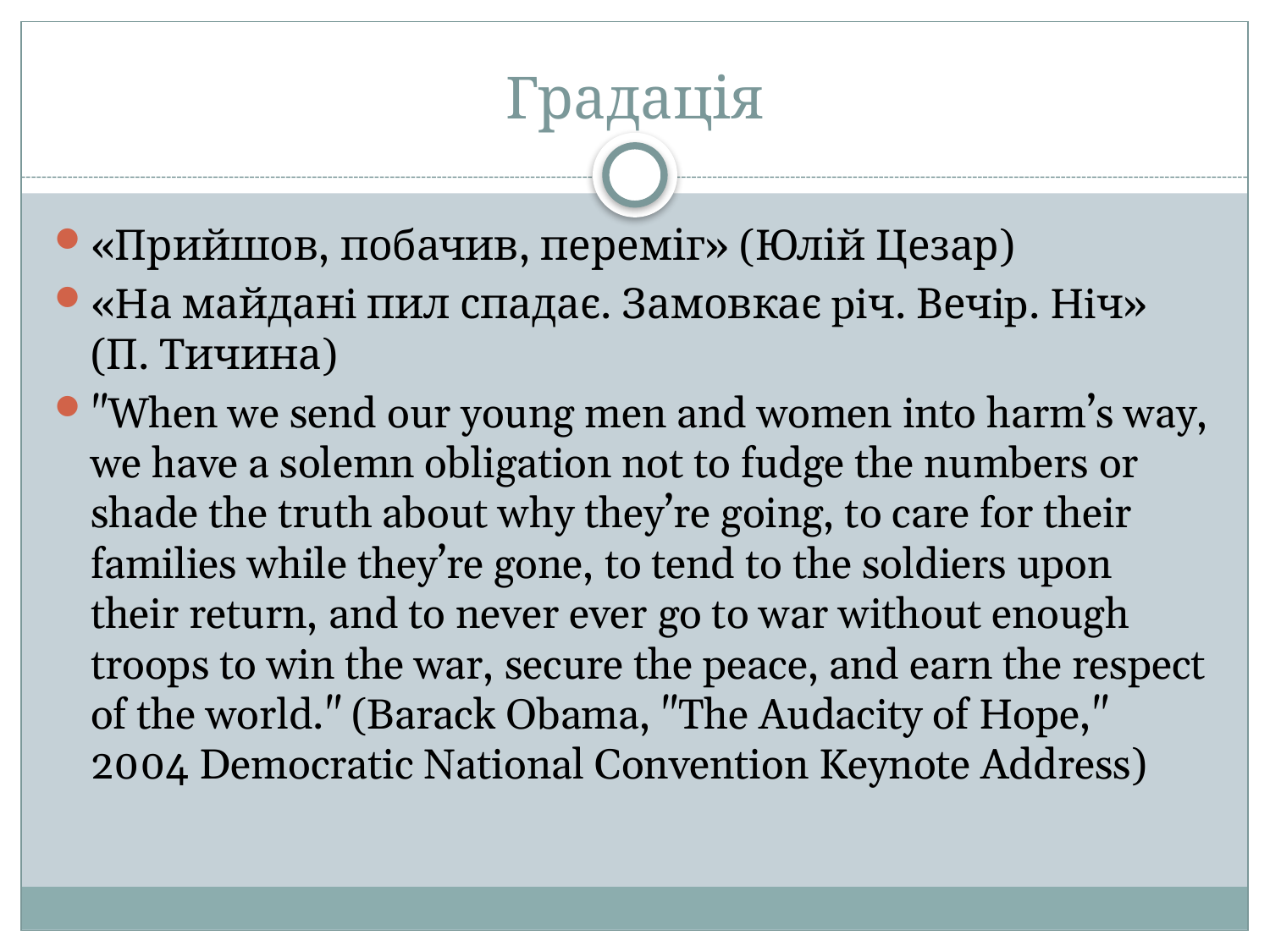

# Градація
«Прийшов, побачив, переміг» (Юлій Цезар)
«Hа майданi пил спадає. Замовкає piч. Вечip. Hiч» (П. Тичина)
"When we send our young men and women into harm’s way, we have a solemn obligation not to fudge the numbers or shade the truth about why they’re going, to care for their families while they’re gone, to tend to the soldiers upon their return, and to never ever go to war without enough troops to win the war, secure the peace, and earn the respect of the world." (Barack Obama, "The Audacity of Hope," 2004 Democratic National Convention Keynote Address)